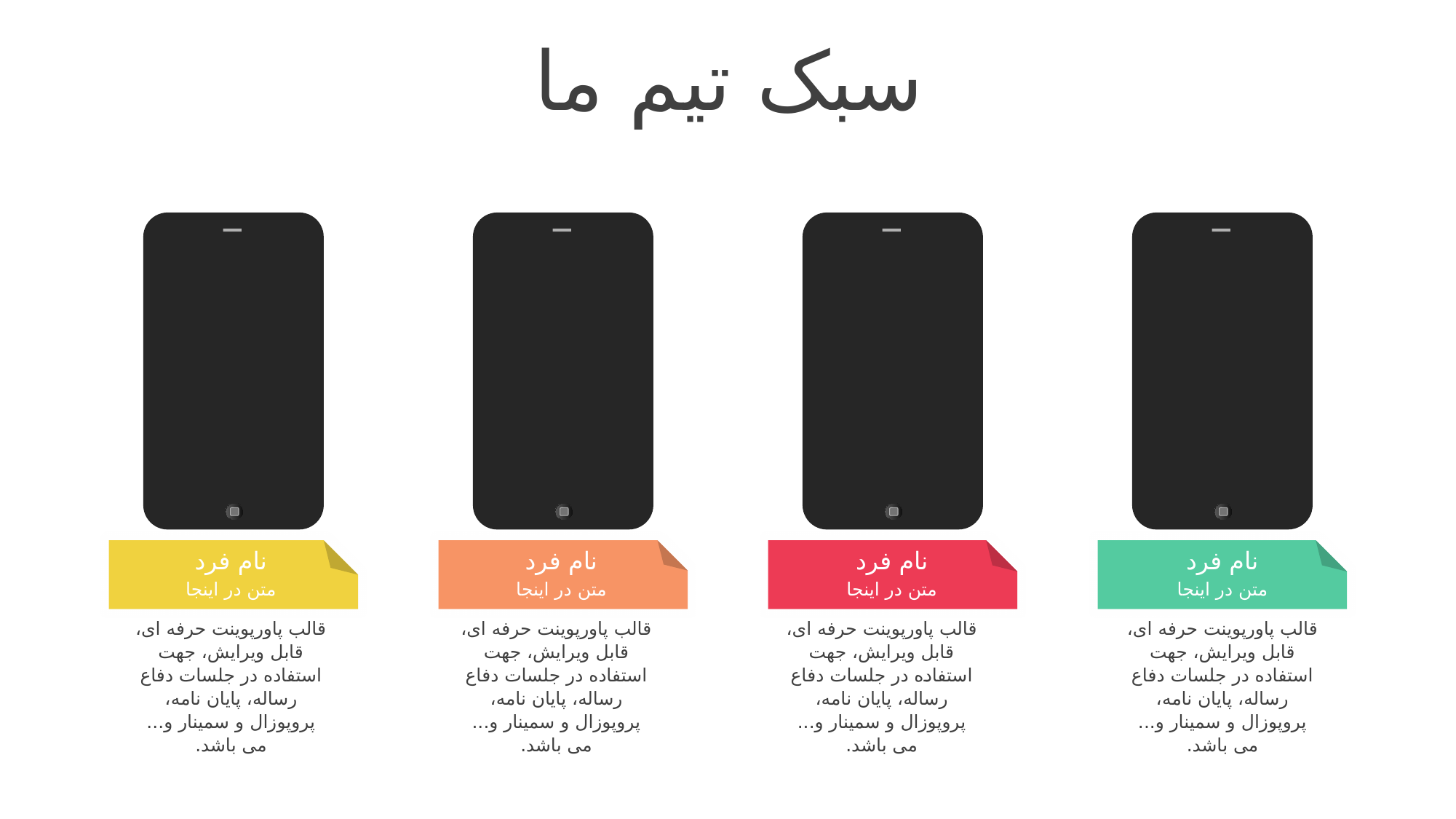

سبک تیم ما

نام فرد
نام فرد
نام فرد
نام فرد
متن در اینجا
متن در اینجا
متن در اینجا
متن در اینجا
قالب پاورپوینت حرفه ای، قابل ویرایش، جهت استفاده در جلسات دفاع رساله، پایان نامه، پروپوزال و سمینار و... می باشد.
قالب پاورپوینت حرفه ای، قابل ویرایش، جهت استفاده در جلسات دفاع رساله، پایان نامه، پروپوزال و سمینار و... می باشد.
قالب پاورپوینت حرفه ای، قابل ویرایش، جهت استفاده در جلسات دفاع رساله، پایان نامه، پروپوزال و سمینار و... می باشد.
قالب پاورپوینت حرفه ای، قابل ویرایش، جهت استفاده در جلسات دفاع رساله، پایان نامه، پروپوزال و سمینار و... می باشد.